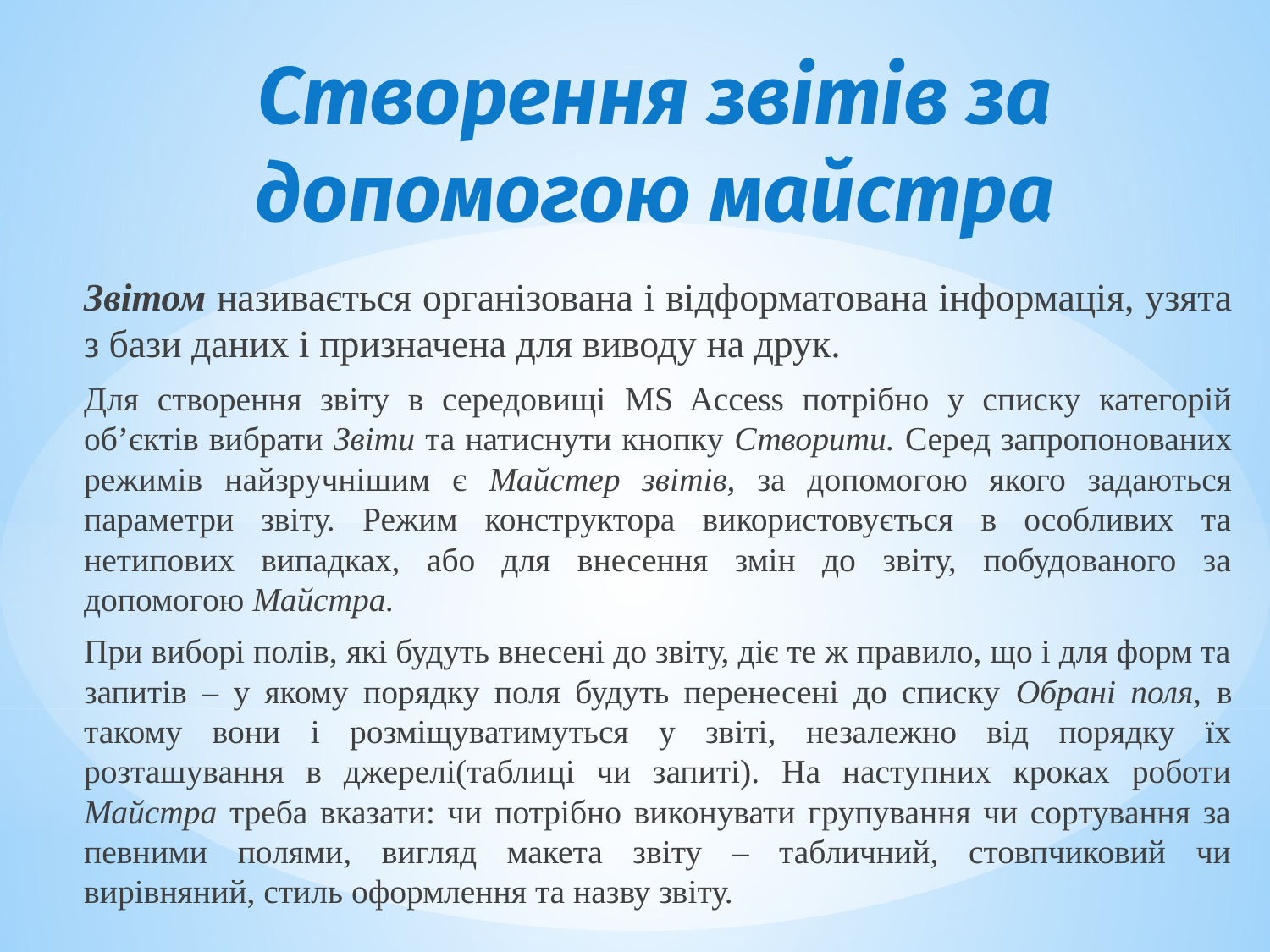

Створення звітів за допомогою майстра
Звітом називається організована і відформатована інформація, узята з бази даних і призначена для виводу на друк.
Для створення звіту в середовищі MS Access потрібно у списку категорій об’єктів вибрати Звіти та натиснути кнопку Створити. Серед запропонованих режимів найзручнішим є Майстер звітів, за допомогою якого задаються параметри звіту. Режим конструктора використовується в особливих та нетипових випадках, або для внесення змін до звіту, побудованого за допомогою Майстра.
При виборі полів, які будуть внесені до звіту, діє те ж правило, що і для форм та запитів – у якому порядку поля будуть перенесені до списку Обрані поля, в такому вони і розміщуватимуться у звіті, незалежно від порядку їх розташування в джерелі(таблиці чи запиті). На наступних кроках роботи Майстра треба вказати: чи потрібно виконувати групування чи сортування за певними полями, вигляд макета звіту – табличний, стовпчиковий чи вирівняний, стиль оформлення та назву звіту.